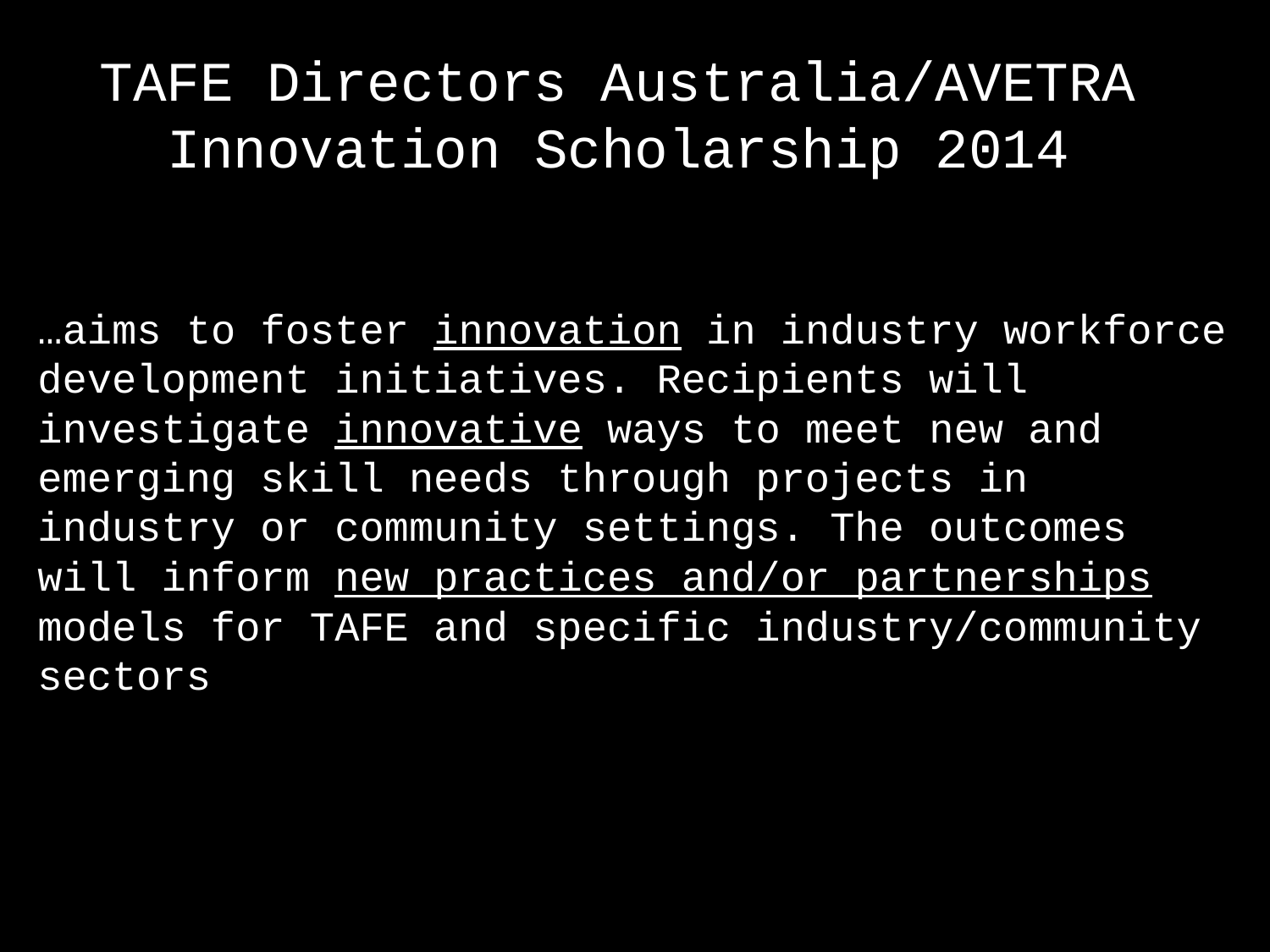

# TAFE Directors Australia/AVETRA Innovation Scholarship 2014
…aims to foster innovation in industry workforce development initiatives. Recipients will investigate innovative ways to meet new and emerging skill needs through projects in industry or community settings. The outcomes will inform new practices and/or partnerships models for TAFE and specific industry/community sectors